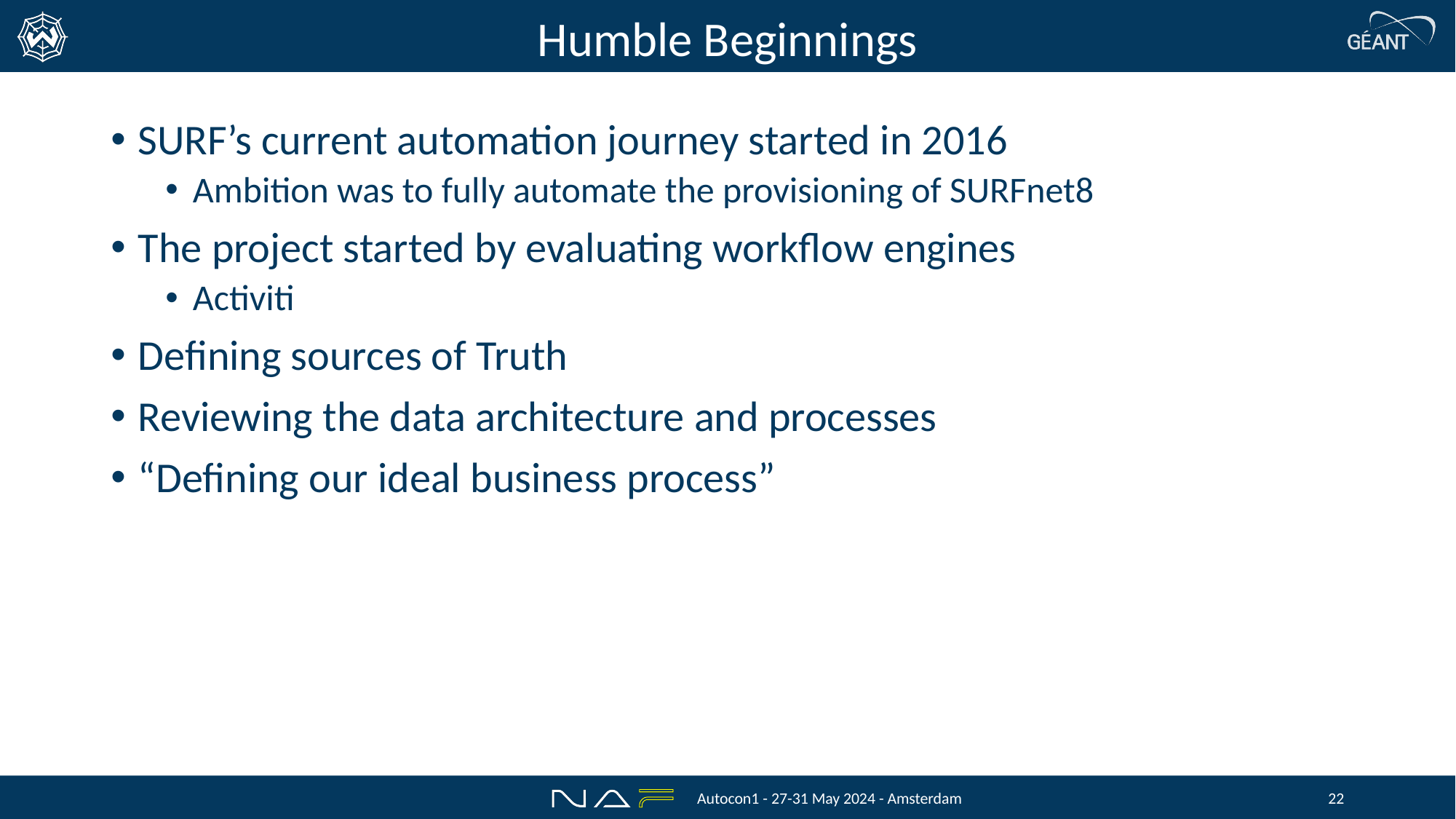

# Humble Beginnings
SURF’s current automation journey started in 2016
Ambition was to fully automate the provisioning of SURFnet8
The project started by evaluating workflow engines
Activiti
Defining sources of Truth
Reviewing the data architecture and processes
“Defining our ideal business process”

Autocon1 - 27-31 May 2024 - Amsterdam
22